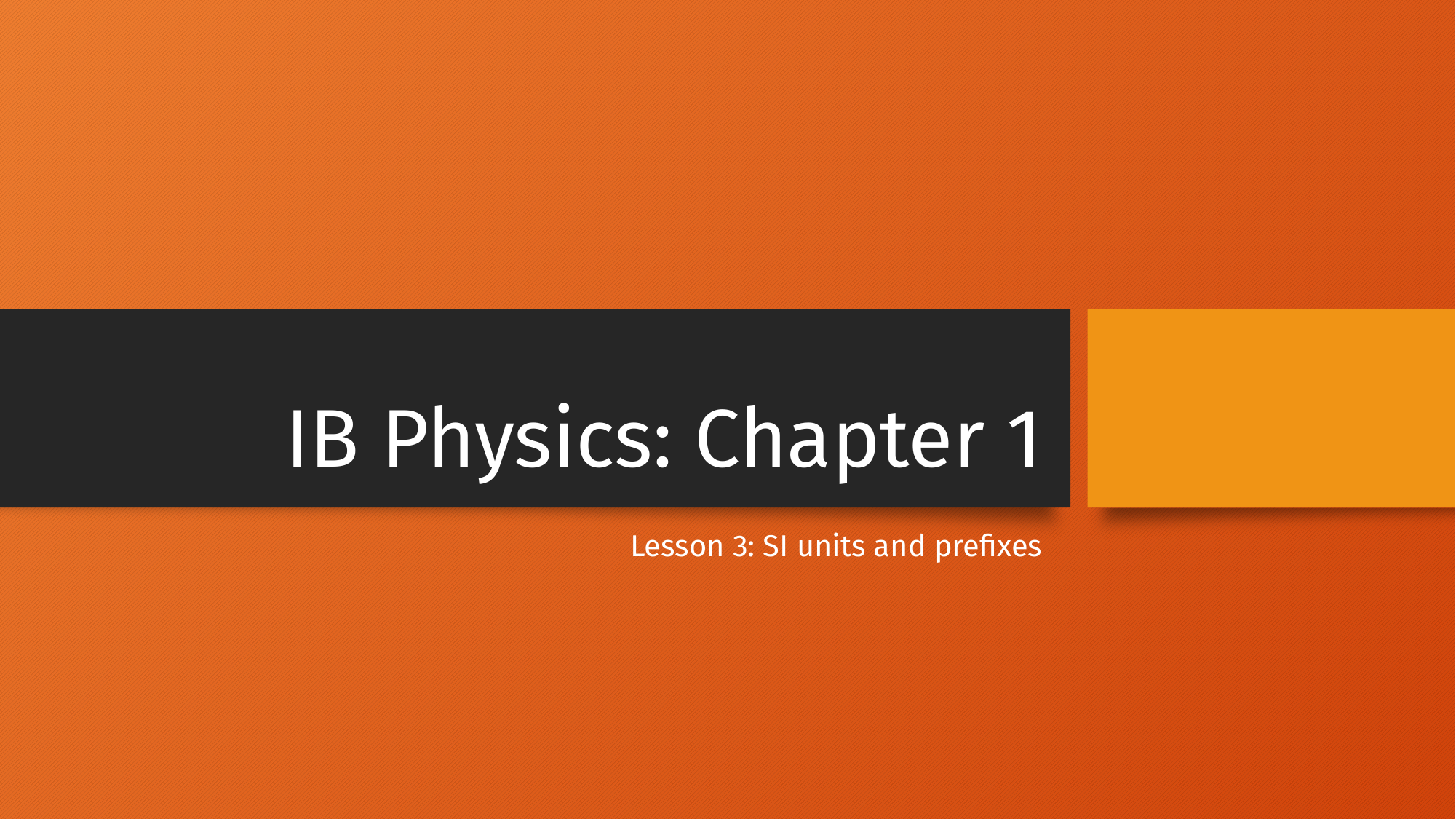

# IB Physics: Chapter 1
Lesson 3: SI units and prefixes